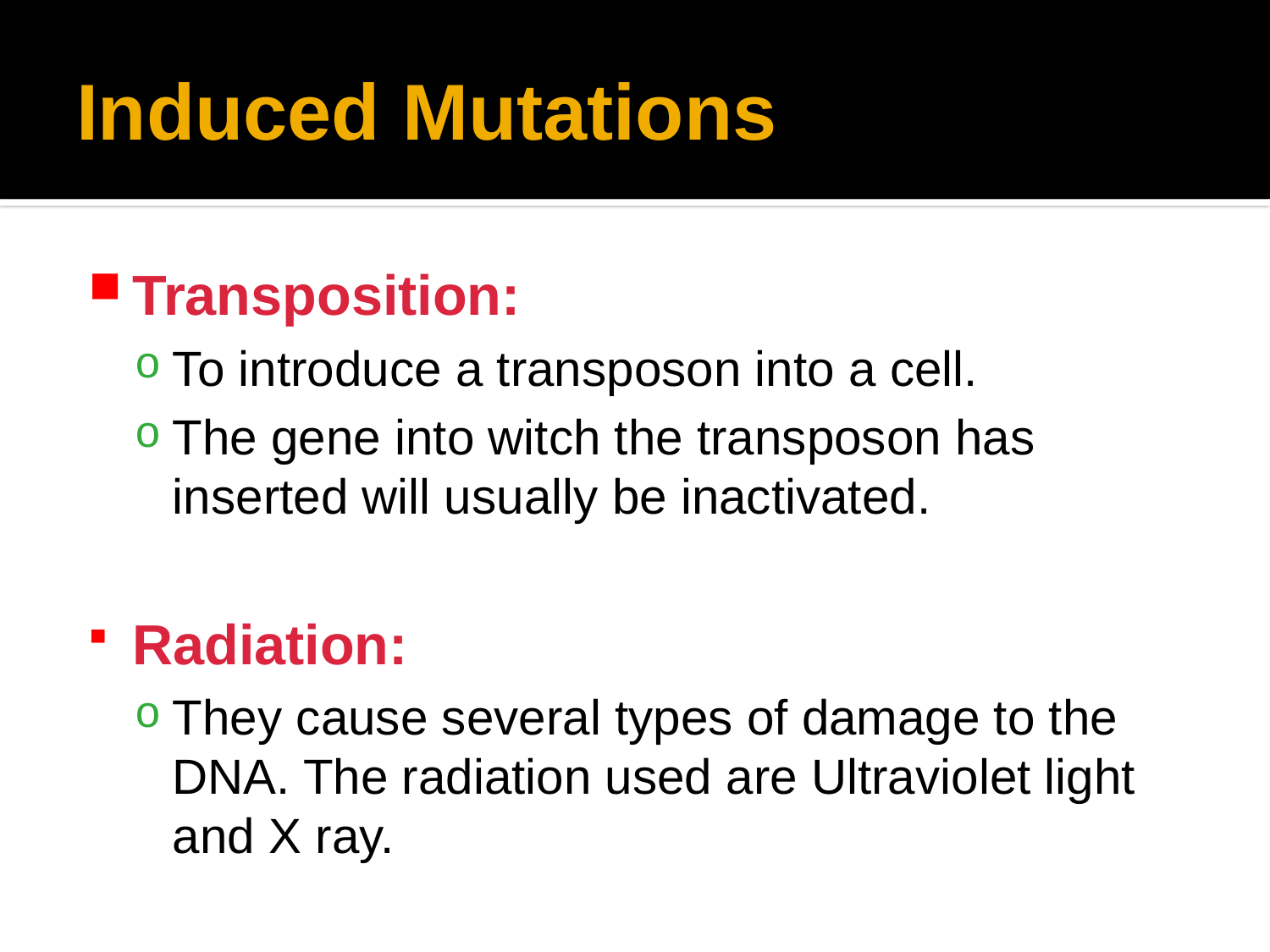

# Induced Mutations
Transposition:
To introduce a transposon into a cell.
The gene into witch the transposon has inserted will usually be inactivated.

Radiation:
They cause several types of damage to the DNA. The radiation used are Ultraviolet light and X ray.